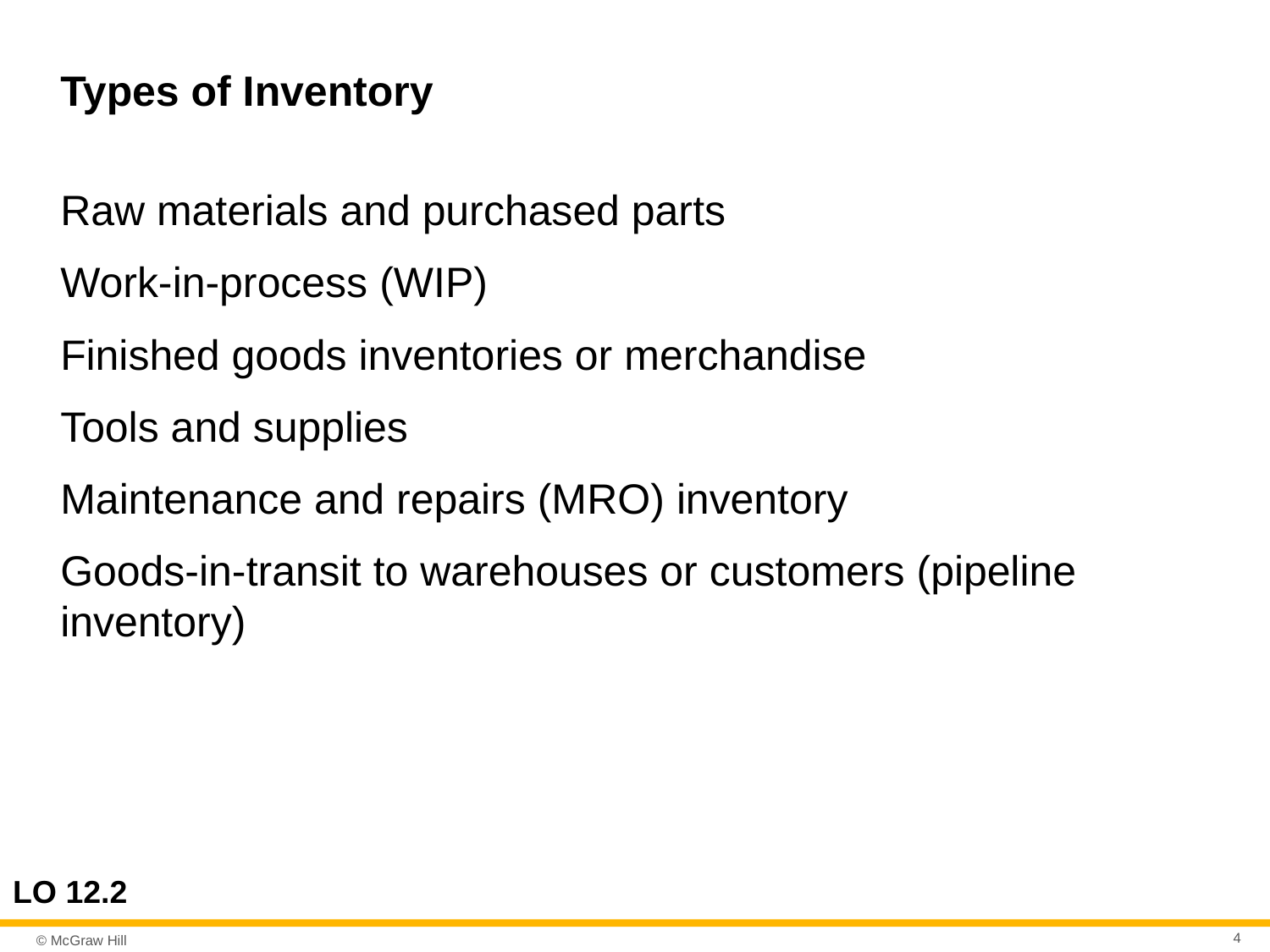

# Types of Inventory
Raw materials and purchased parts
Work-in-process (WIP)
Finished goods inventories or merchandise
Tools and supplies
Maintenance and repairs (MRO) inventory
Goods-in-transit to warehouses or customers (pipeline inventory)
LO 12.2